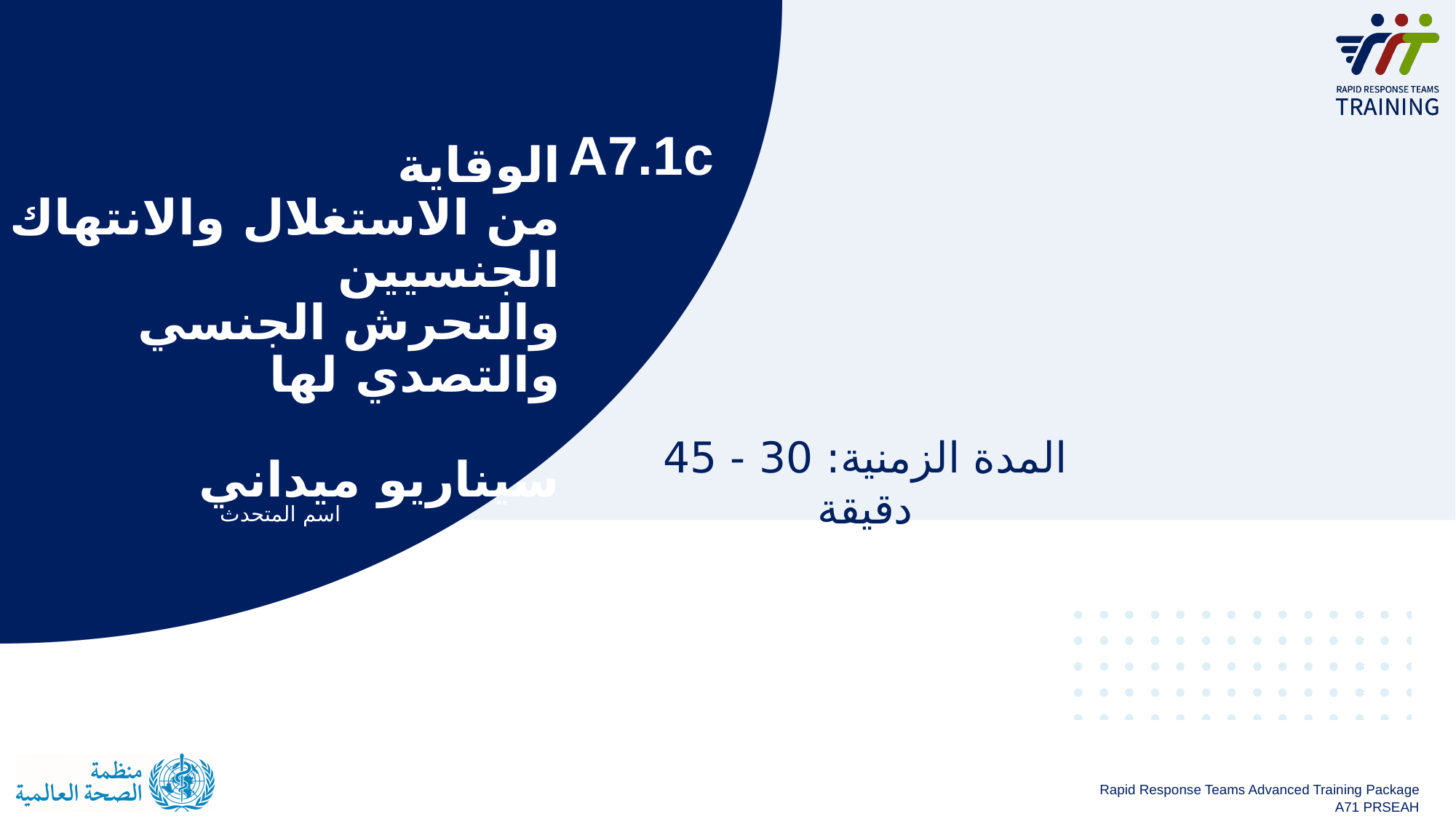

A7.1c
# الوقاية  من الاستغلال والانتهاك الجنسيين والتحرش الجنسي والتصدي لها   سيناريو ميداني
المدة الزمنية: 30 - 45 دقيقة
اسم المتحدث
1